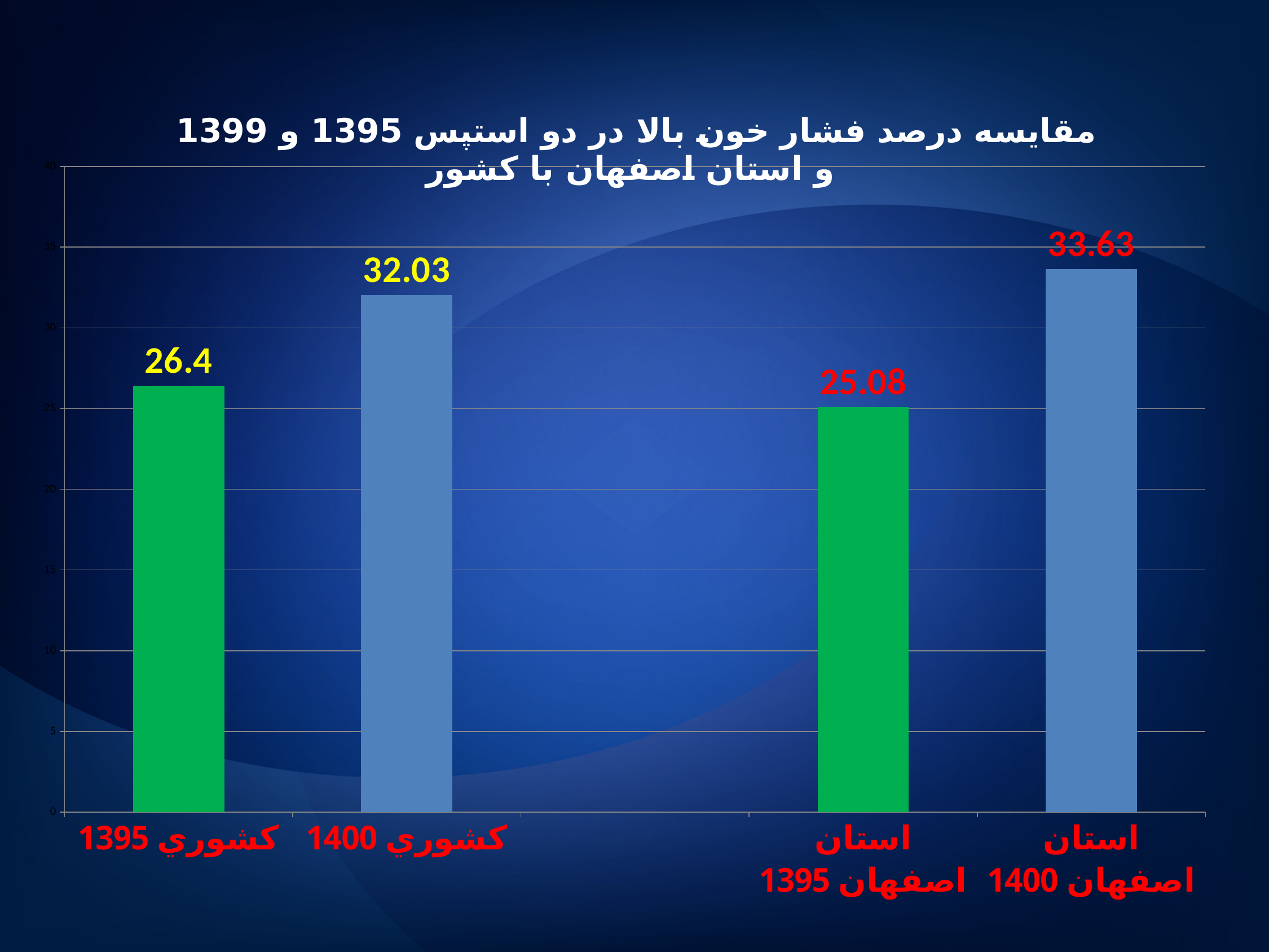

### Chart: مقايسه درصد فشار خون بالا در دو استپس 1395 و 1399 و استان اصفهان با کشور

| Category | درصد |
|---|---|
| کشوري 1395 | 26.4 |
| کشوري 1400 | 32.03 |
|  | None |
| استان اصفهان 1395 | 25.08 |
| استان اصفهان 1400 | 33.63 |